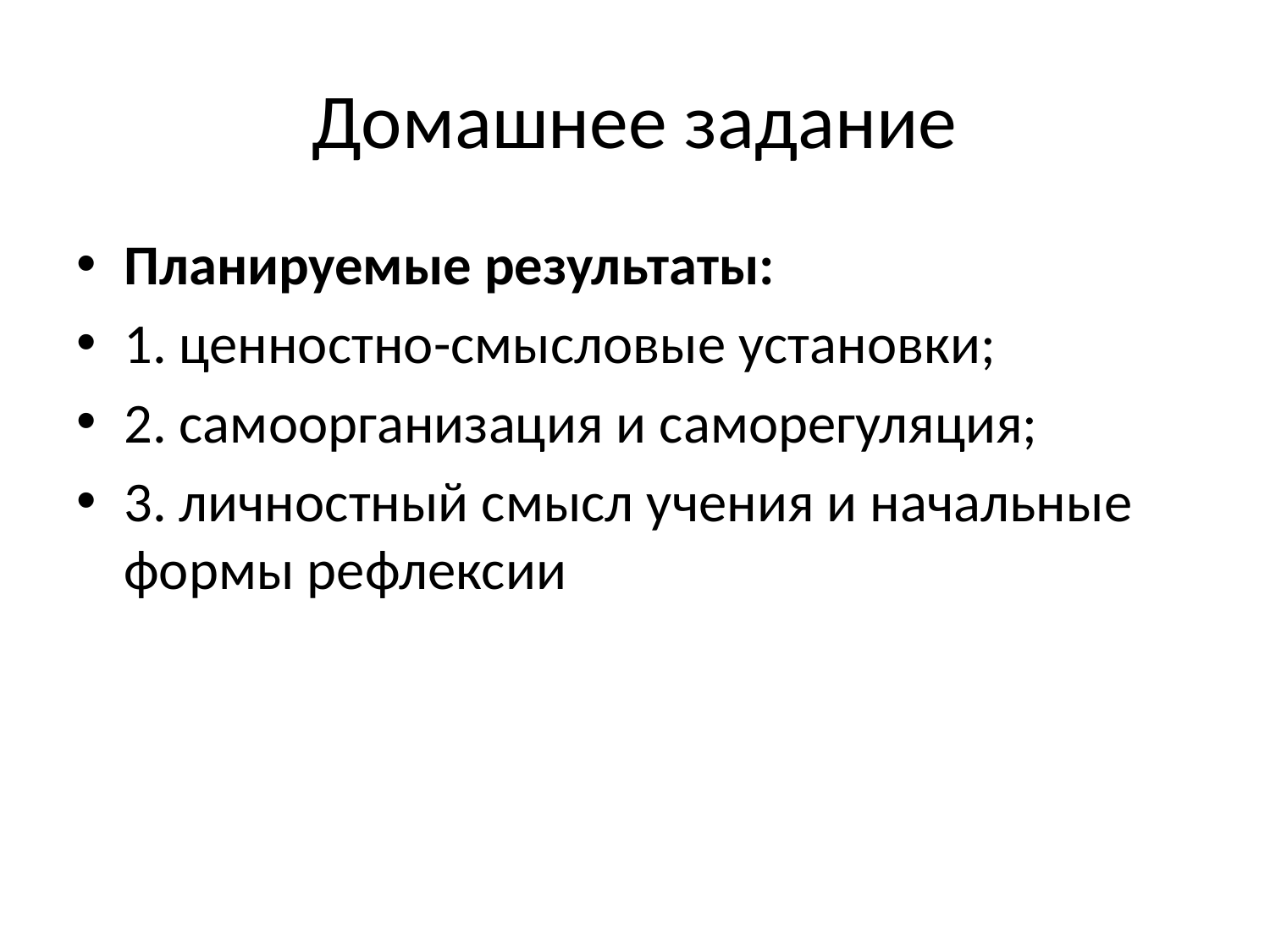

# Домашнее задание
Планируемые результаты:
1. ценностно-смысловые установки;
2. самоорганизация и саморегуляция;
3. личностный смысл учения и начальные формы рефлексии